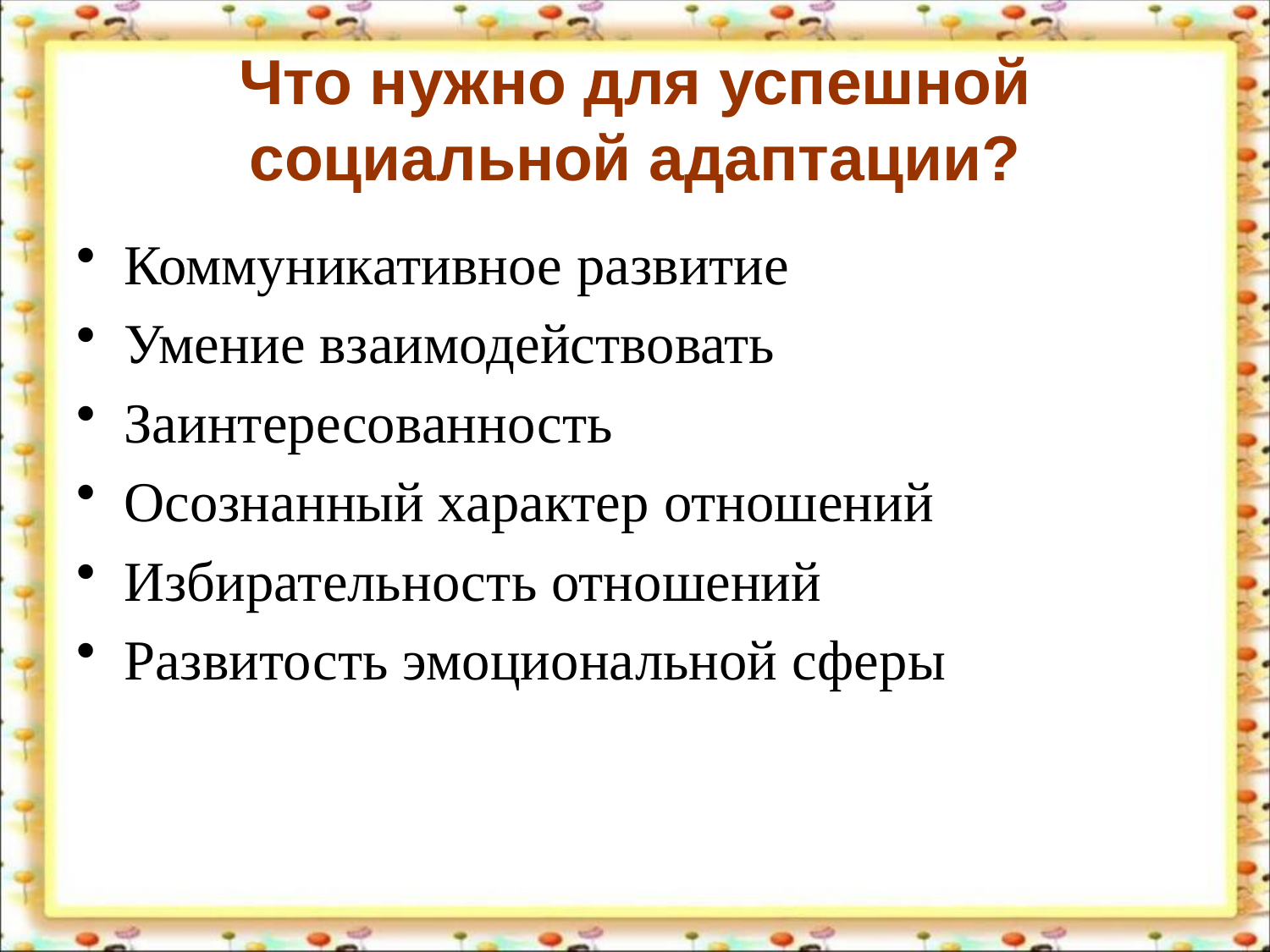

# Что нужно для успешной социальной адаптации?
Коммуникативное развитие
Умение взаимодействовать
Заинтересованность
Осознанный характер отношений
Избирательность отношений
Развитость эмоциональной сферы